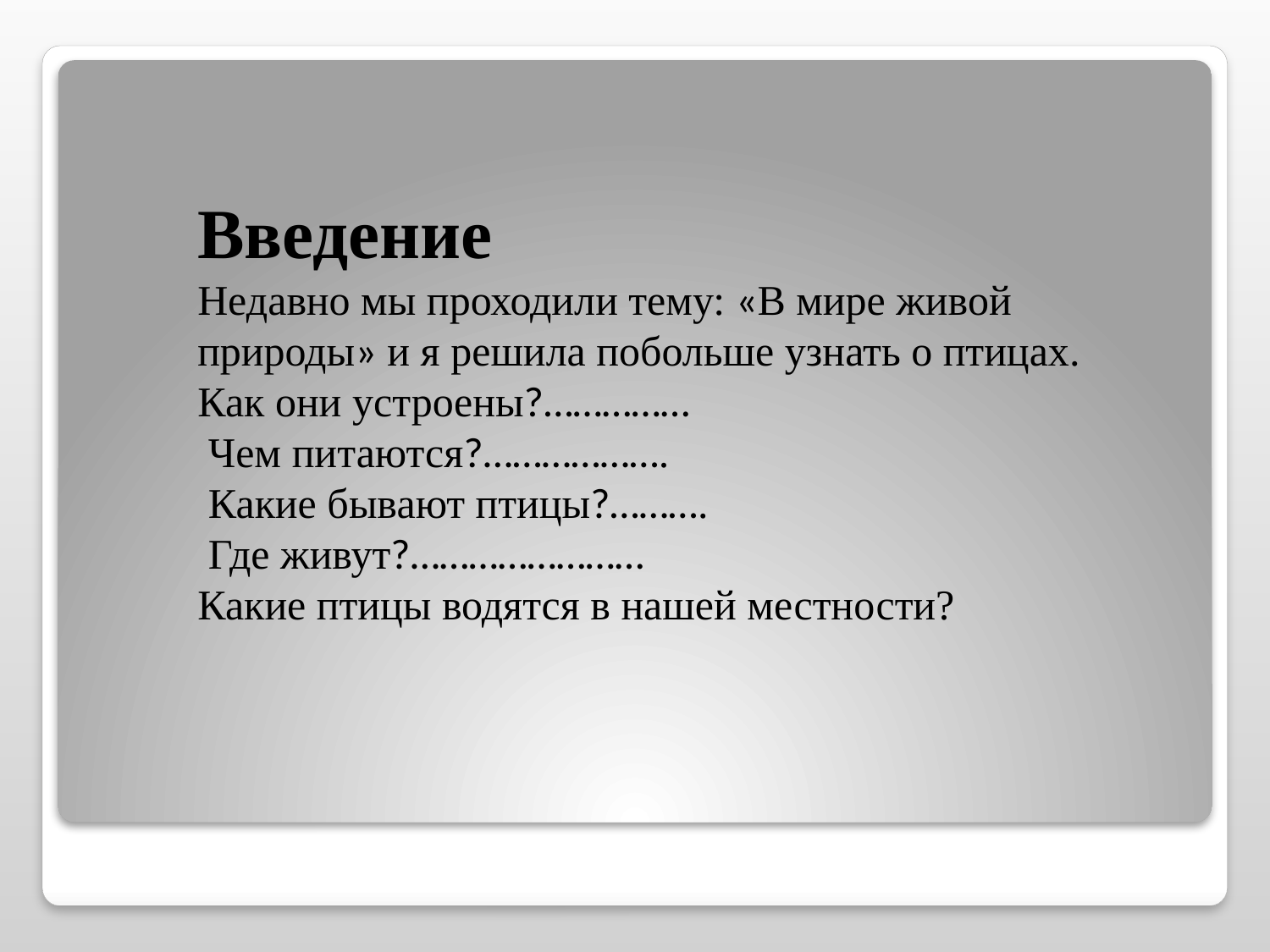

Введение
Недавно мы проходили тему: «В мире живой природы» и я решила побольше узнать о птицах.
Как они устроены?……………
 Чем питаются?……………….
 Какие бывают птицы?……….
 Где живут?……………………
Какие птицы водятся в нашей местности?